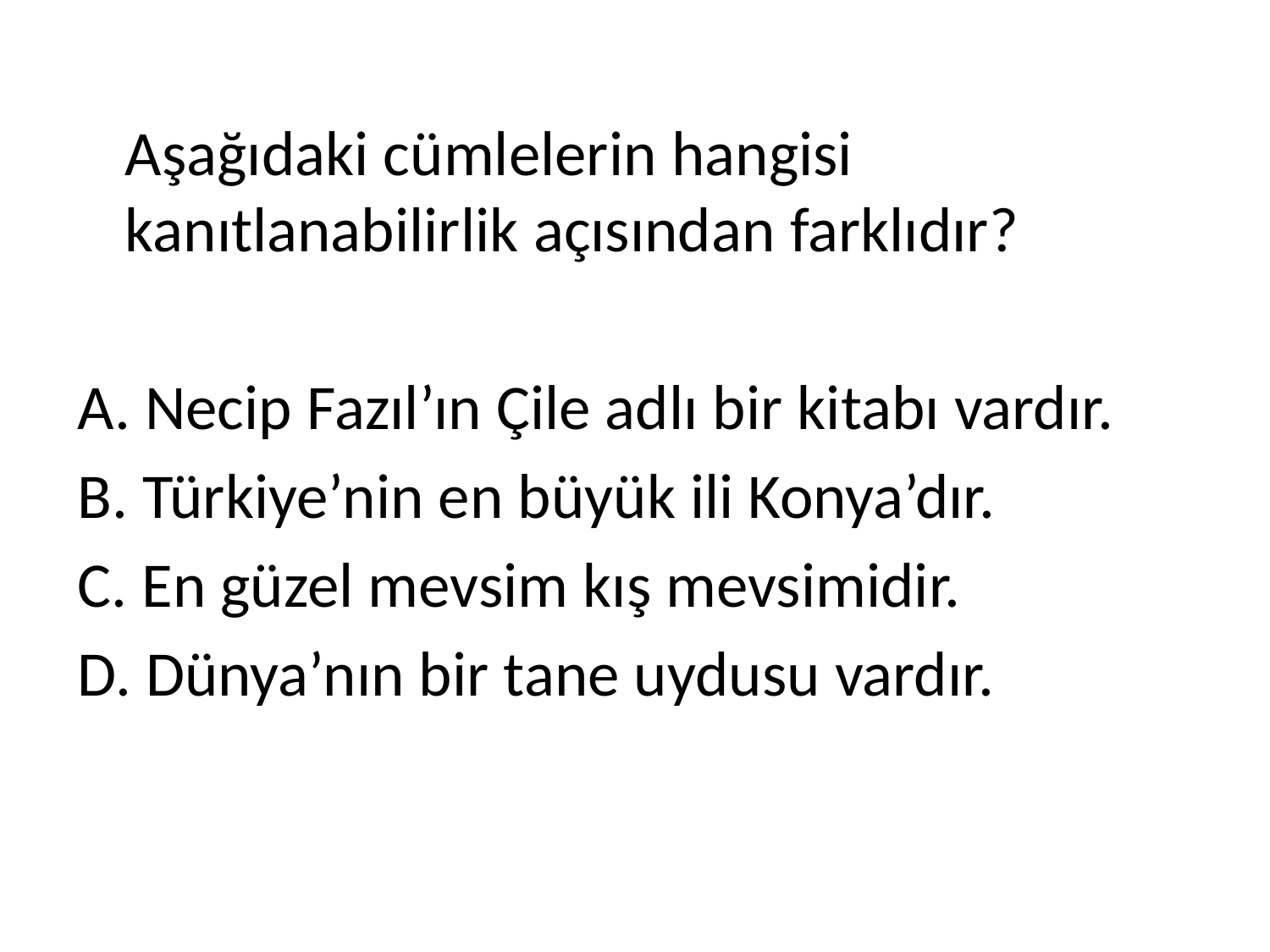

Aşağıdaki cümlelerin hangisi kanıtlanabilirlik açısından farklıdır?

A. Necip Fazıl’ın Çile adlı bir kitabı vardır.
B. Türkiye’nin en büyük ili Konya’dır.
C. En güzel mevsim kış mevsimidir.
D. Dünya’nın bir tane uydusu vardır.